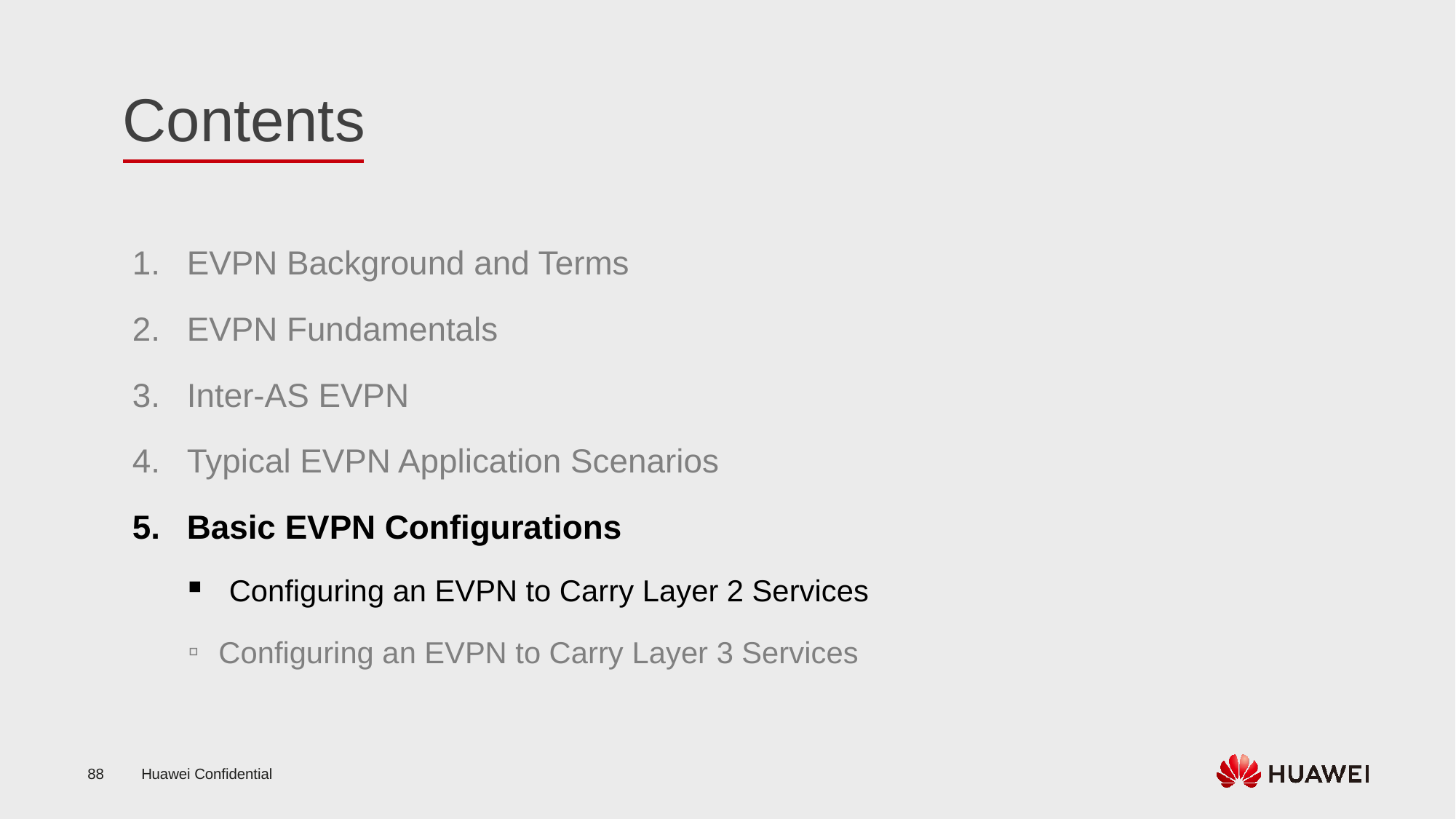

EVPN Background and Terms
EVPN Fundamentals
Inter-AS EVPN
Typical EVPN Application Scenarios
Basic EVPN Configurations
Configuring an EVPN to Carry Layer 2 Services
Configuring an EVPN to Carry Layer 3 Services